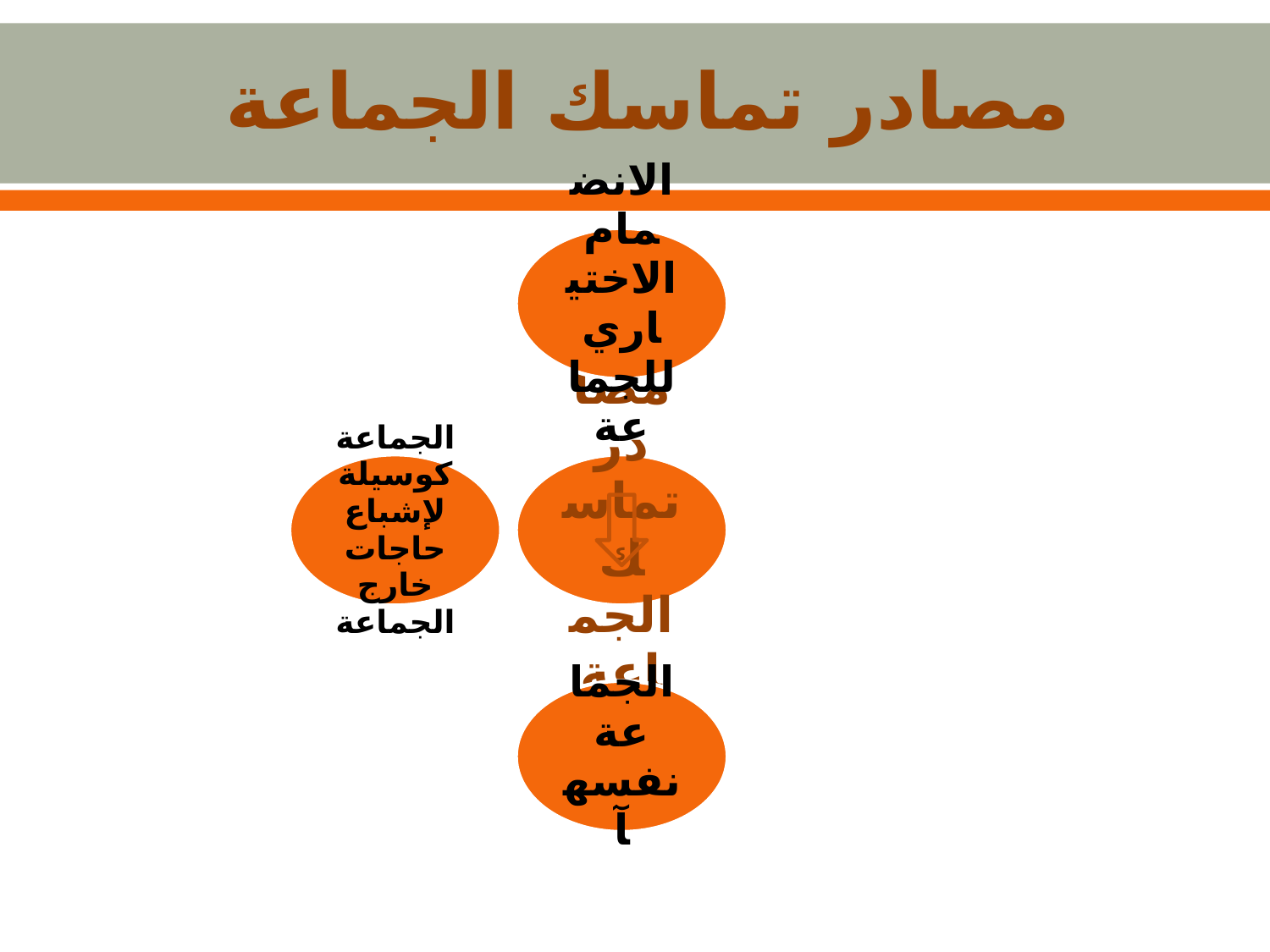

# مصادر تماسك الجماعة
مصادر تماسك الجماعة
الجماعة نفسهآ